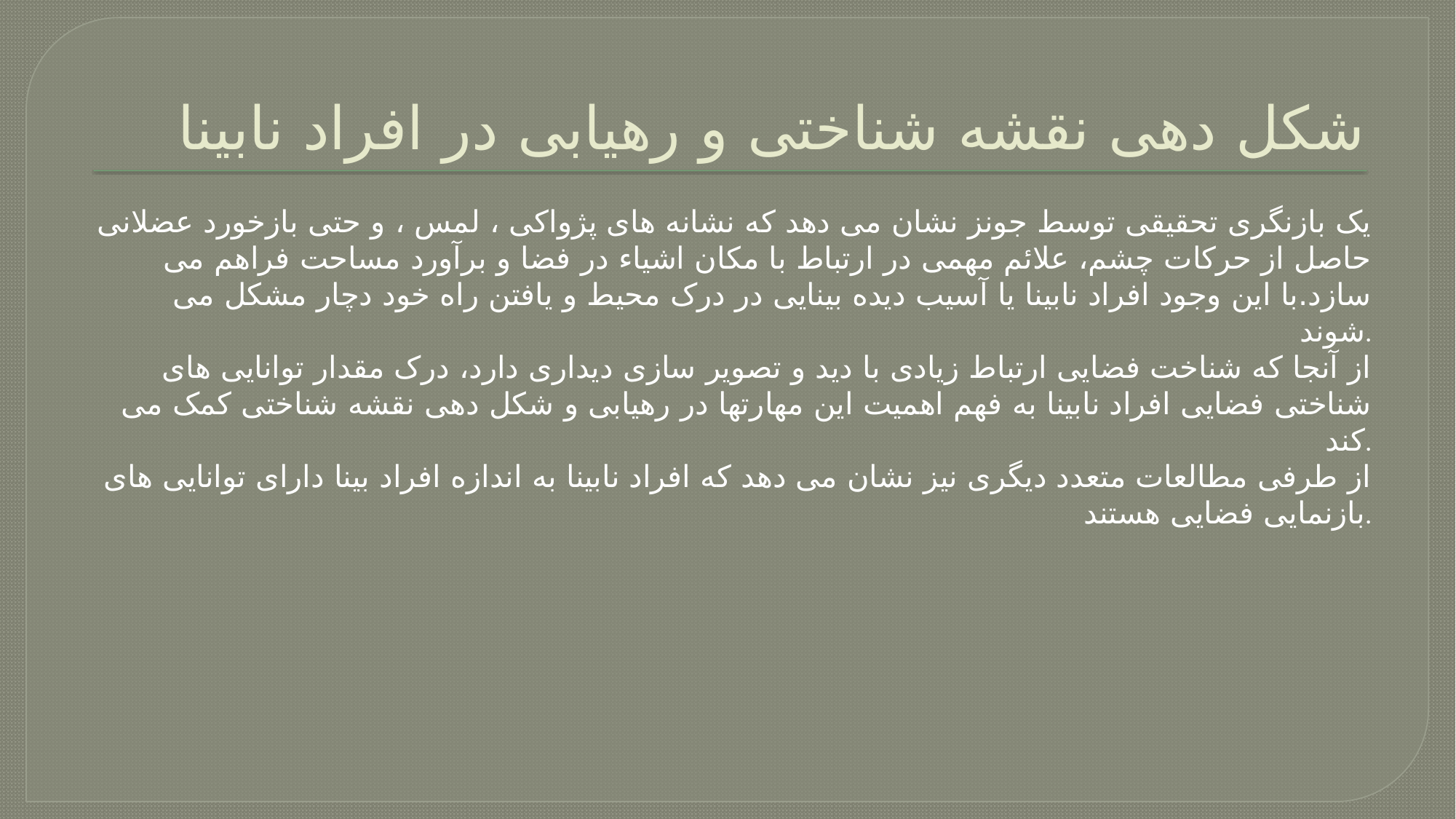

# شکل دهی نقشه شناختی و رهیابی در افراد نابینا
یک بازنگری تحقیقی توسط جونز نشان می دهد که نشانه های پژواکی ، لمس ، و حتی بازخورد عضلانی حاصل از حرکات چشم، علائم مهمی در ارتباط با مکان اشیاء در فضا و برآورد مساحت فراهم می سازد.با این وجود افراد نابینا یا آسیب دیده بینایی در درک محیط و یافتن راه خود دچار مشکل می شوند.
از آنجا که شناخت فضایی ارتباط زیادی با دید و تصویر سازی دیداری دارد، درک مقدار توانایی های شناختی فضایی افراد نابینا به فهم اهمیت این مهارتها در رهیابی و شکل دهی نقشه شناختی کمک می کند.
از طرفی مطالعات متعدد دیگری نیز نشان می دهد که افراد نابینا به اندازه افراد بینا دارای توانایی های بازنمایی فضایی هستند.